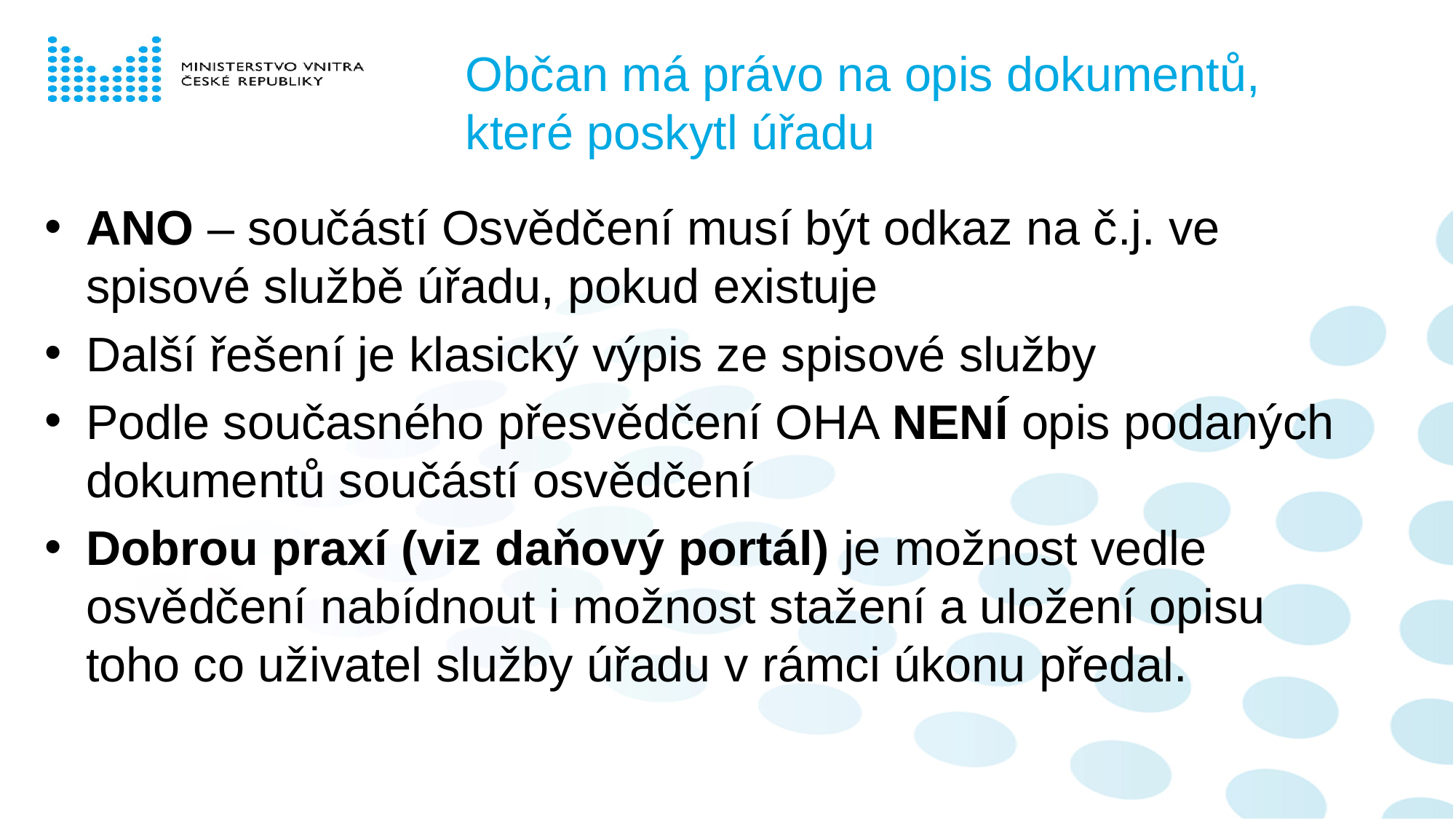

# Občan má právo na opis dokumentů, které poskytl úřadu
ANO – součástí Osvědčení musí být odkaz na č.j. ve spisové službě úřadu, pokud existuje
Další řešení je klasický výpis ze spisové služby
Podle současného přesvědčení OHA NENÍ opis podaných dokumentů součástí osvědčení
Dobrou praxí (viz daňový portál) je možnost vedle osvědčení nabídnout i možnost stažení a uložení opisu toho co uživatel služby úřadu v rámci úkonu předal.